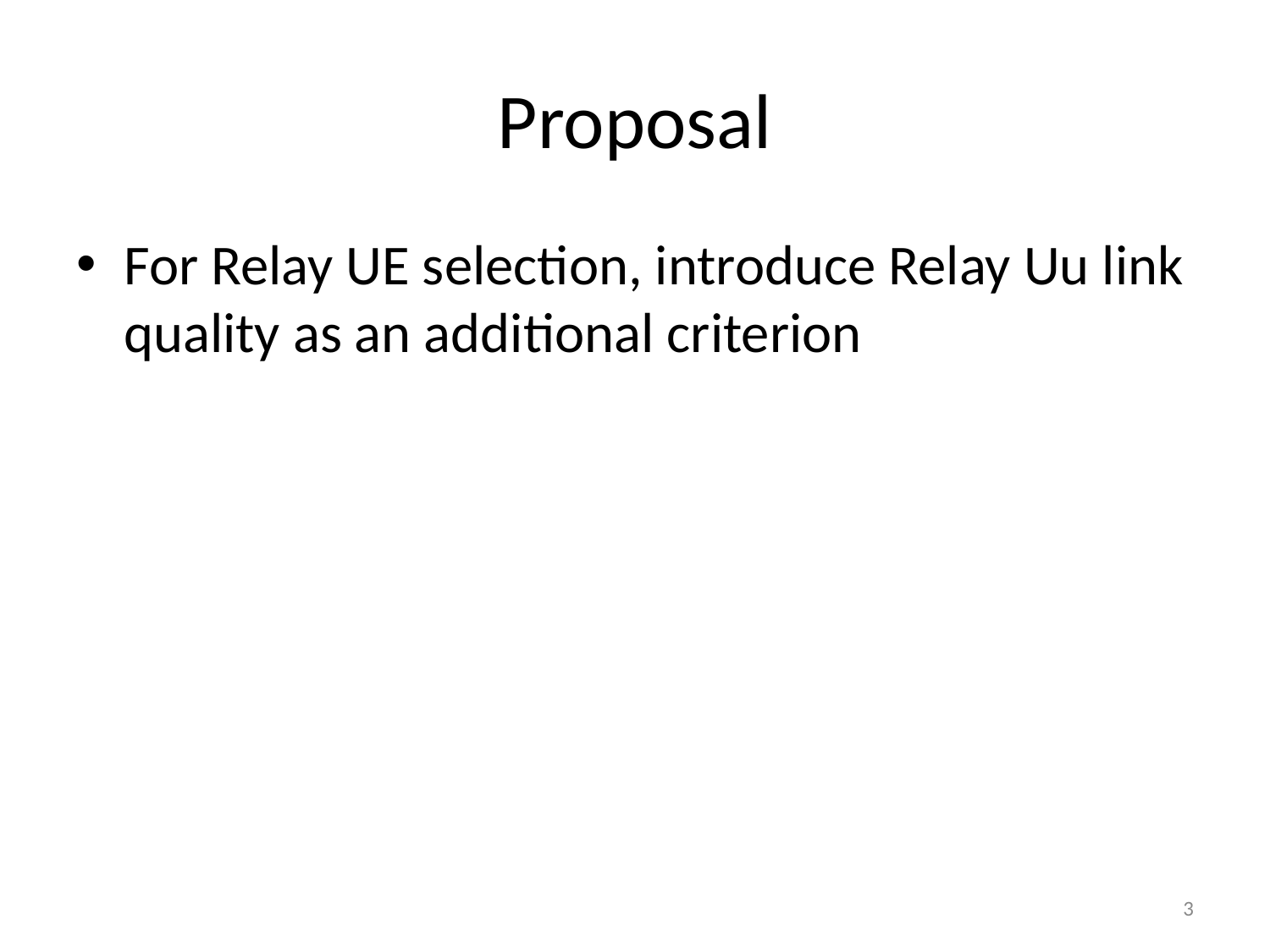

# Proposal
For Relay UE selection, introduce Relay Uu link quality as an additional criterion
3